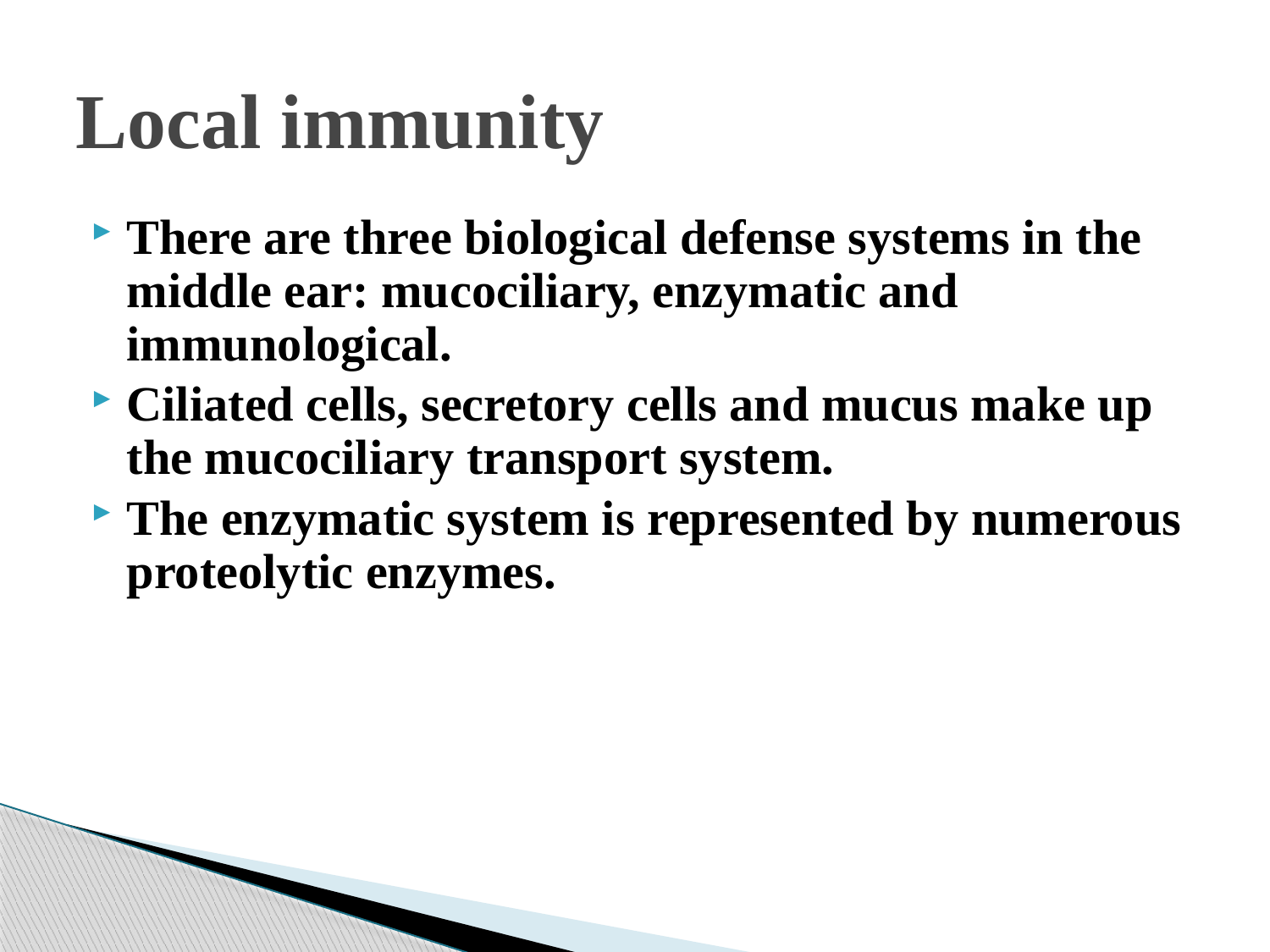

# Local immunity
There are three biological defense systems in the middle ear: mucociliary, enzymatic and immunological.
Ciliated cells, secretory cells and mucus make up the mucociliary transport system.
The enzymatic system is represented by numerous proteolytic enzymes.